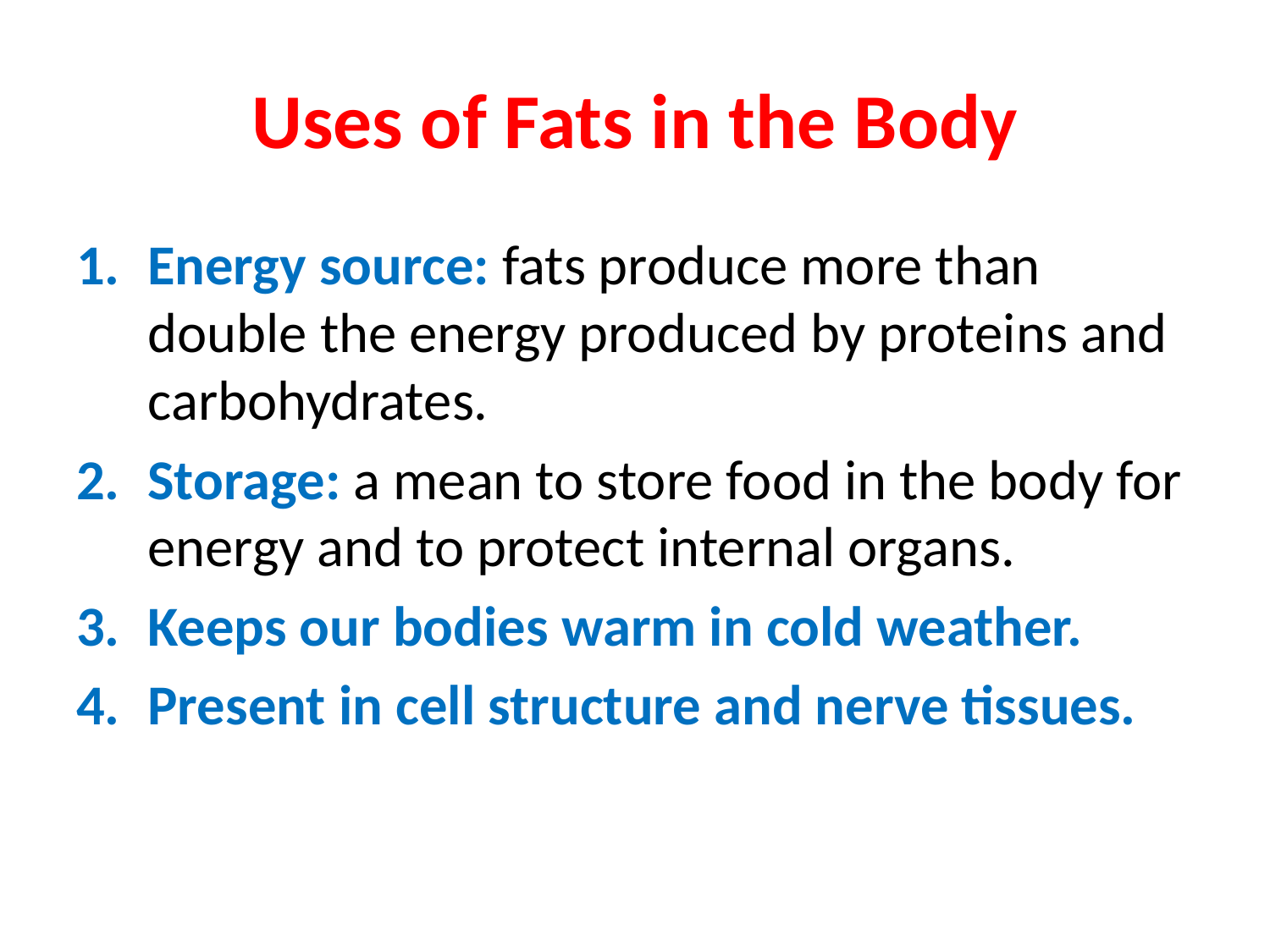

# Uses of Fats in the Body
Energy source: fats produce more than double the energy produced by proteins and carbohydrates.
Storage: a mean to store food in the body for energy and to protect internal organs.
Keeps our bodies warm in cold weather.
Present in cell structure and nerve tissues.